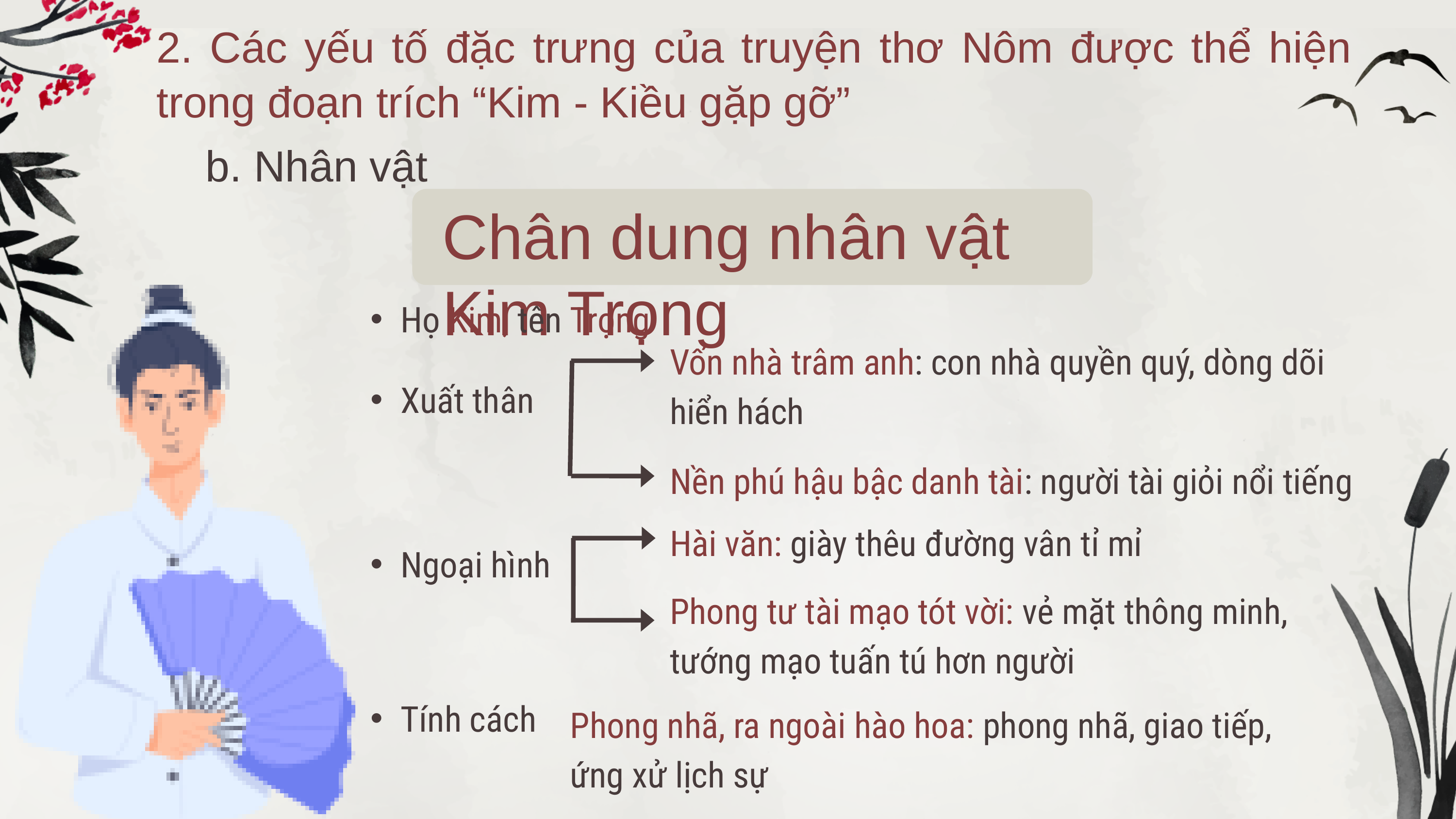

2. Các yếu tố đặc trưng của truyện thơ Nôm được thể hiện trong đoạn trích “Kim - Kiều gặp gỡ”

b. Nhân vật

Chân dung nhân vật Kim Trọng

Họ Kim, tên Trọng
Vốn nhà trâm anh: con nhà quyền quý, dòng dõi hiển hách

Xuất thân

Nền phú hậu bậc danh tài: người tài giỏi nổi tiếng

Hài văn: giày thêu đường vân tỉ mỉ

Ngoại hình

Phong tư tài mạo tót vời: vẻ mặt thông minh, tướng mạo tuấn tú hơn người

Tính cách
Phong nhã, ra ngoài hào hoa: phong nhã, giao tiếp, ứng xử lịch sự